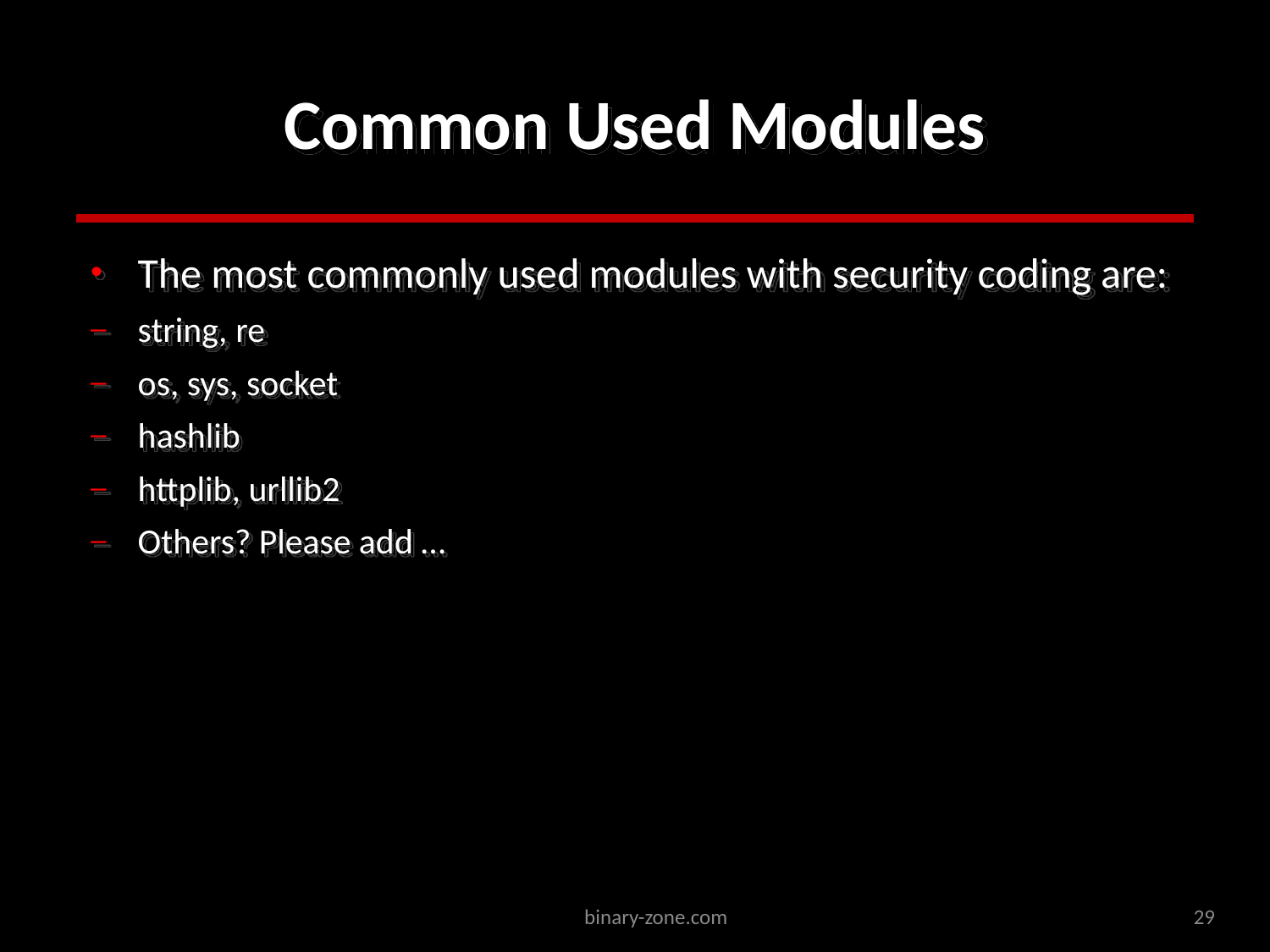

# Common Used Modules
The most commonly used modules with security coding are:
string, re
os, sys, socket
hashlib
httplib, urllib2
Others? Please add …